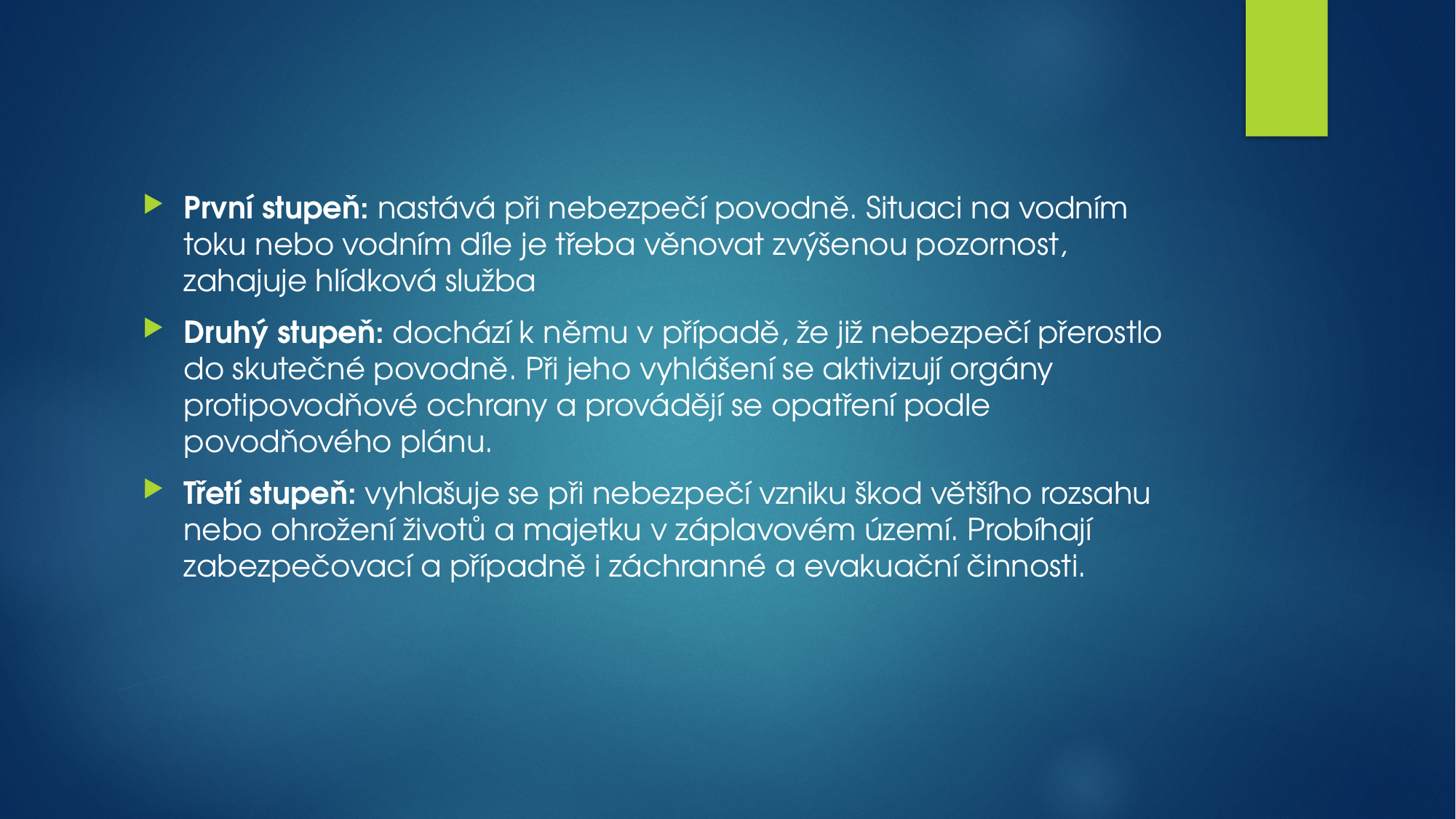

#
První stupeň: nastává při nebezpečí povodně. Situaci na vodním toku nebo vodním díle je třeba věnovat zvýšenou pozornost, zahajuje hlídková služba
Druhý stupeň: dochází k němu v případě, že již nebezpečí přerostlo do skutečné povodně. Při jeho vyhlášení se aktivizují orgány protipovodňové ochrany a provádějí se opatření podle povodňového plánu.
Třetí stupeň: vyhlašuje se při nebezpečí vzniku škod většího rozsahu nebo ohrožení životů a majetku v záplavovém území. Probíhají zabezpečovací a případně i záchranné a evakuační činnosti.